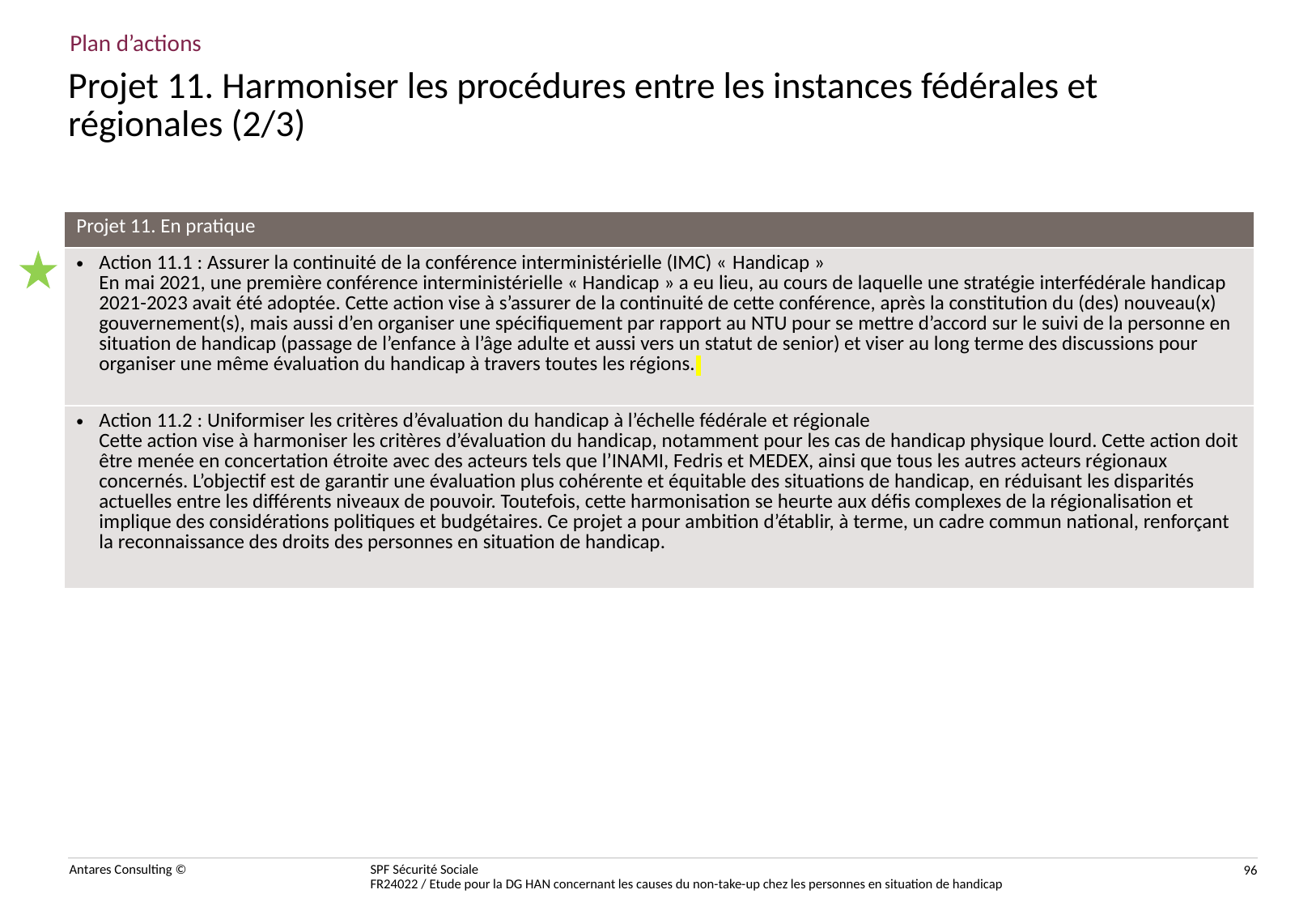

Plan d’actions
# Projet 11. Harmoniser les procédures entre les instances fédérales et régionales (2/3)
| Projet 11. En pratique |
| --- |
| Action 11.1 : Assurer la continuité de la conférence interministérielle (IMC) « Handicap » En mai 2021, une première conférence interministérielle « Handicap » a eu lieu, au cours de laquelle une stratégie interfédérale handicap 2021-2023 avait été adoptée. Cette action vise à s’assurer de la continuité de cette conférence, après la constitution du (des) nouveau(x) gouvernement(s), mais aussi d’en organiser une spécifiquement par rapport au NTU pour se mettre d’accord sur le suivi de la personne en situation de handicap (passage de l’enfance à l’âge adulte et aussi vers un statut de senior) et viser au long terme des discussions pour organiser une même évaluation du handicap à travers toutes les régions. |
| Action 11.2 : Uniformiser les critères d’évaluation du handicap à l’échelle fédérale et régionale Cette action vise à harmoniser les critères d’évaluation du handicap, notamment pour les cas de handicap physique lourd. Cette action doit être menée en concertation étroite avec des acteurs tels que l’INAMI, Fedris et MEDEX, ainsi que tous les autres acteurs régionaux concernés. L’objectif est de garantir une évaluation plus cohérente et équitable des situations de handicap, en réduisant les disparités actuelles entre les différents niveaux de pouvoir. Toutefois, cette harmonisation se heurte aux défis complexes de la régionalisation et implique des considérations politiques et budgétaires. Ce projet a pour ambition d’établir, à terme, un cadre commun national, renforçant la reconnaissance des droits des personnes en situation de handicap. |